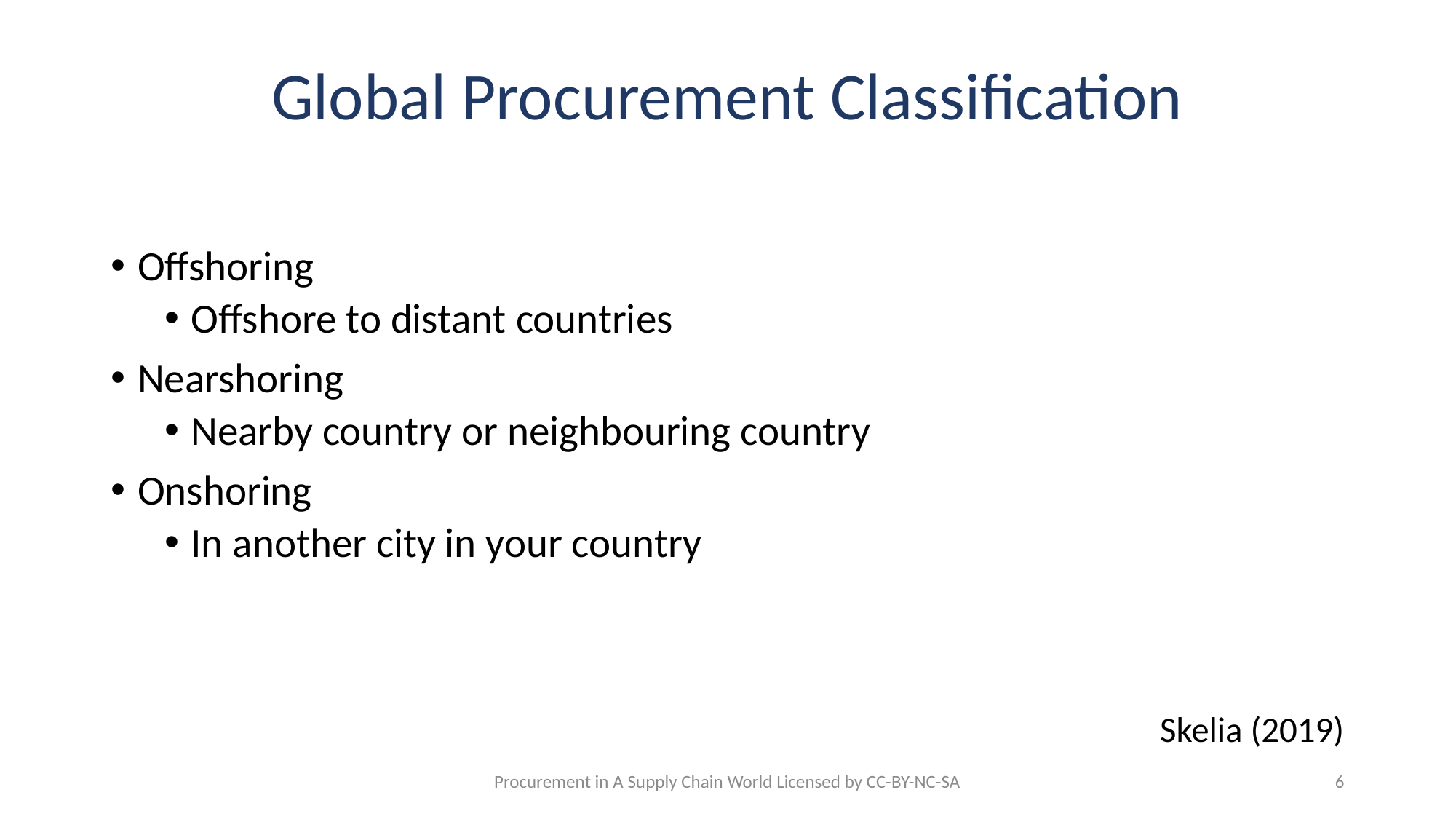

# Global Procurement Classification

Offshoring
Offshore to distant countries
Nearshoring
Nearby country or neighbouring country
Onshoring
In another city in your country

Skelia (2019)
Procurement in A Supply Chain World Licensed by CC-BY-NC-SA
6